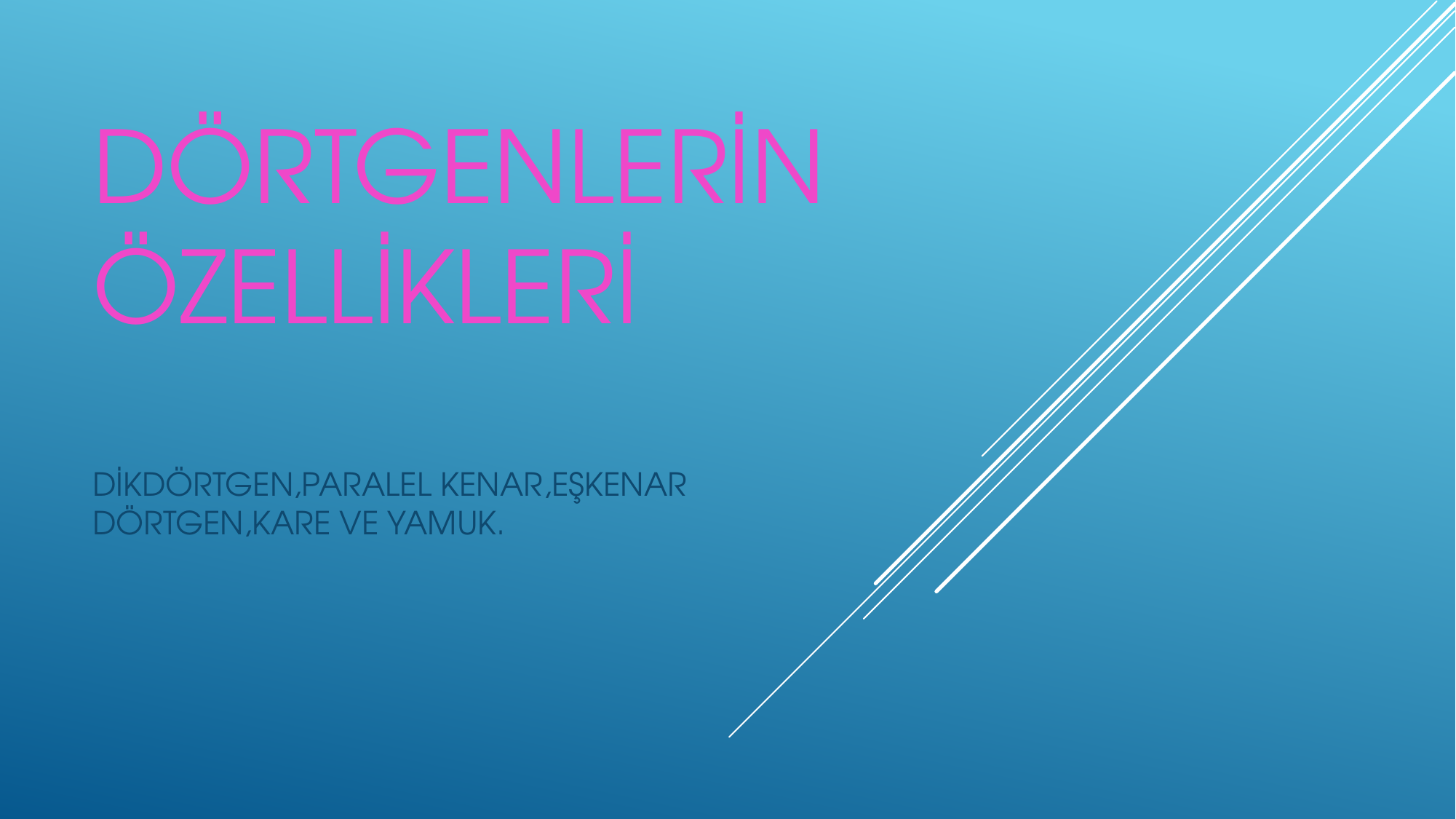

# DÖRTGENLERİN ÖZELLİKLERİ
DİKDÖRTGEN,PARALEL KENAR,EŞKENAR DÖRTGEN,KARE VE YAMUK.